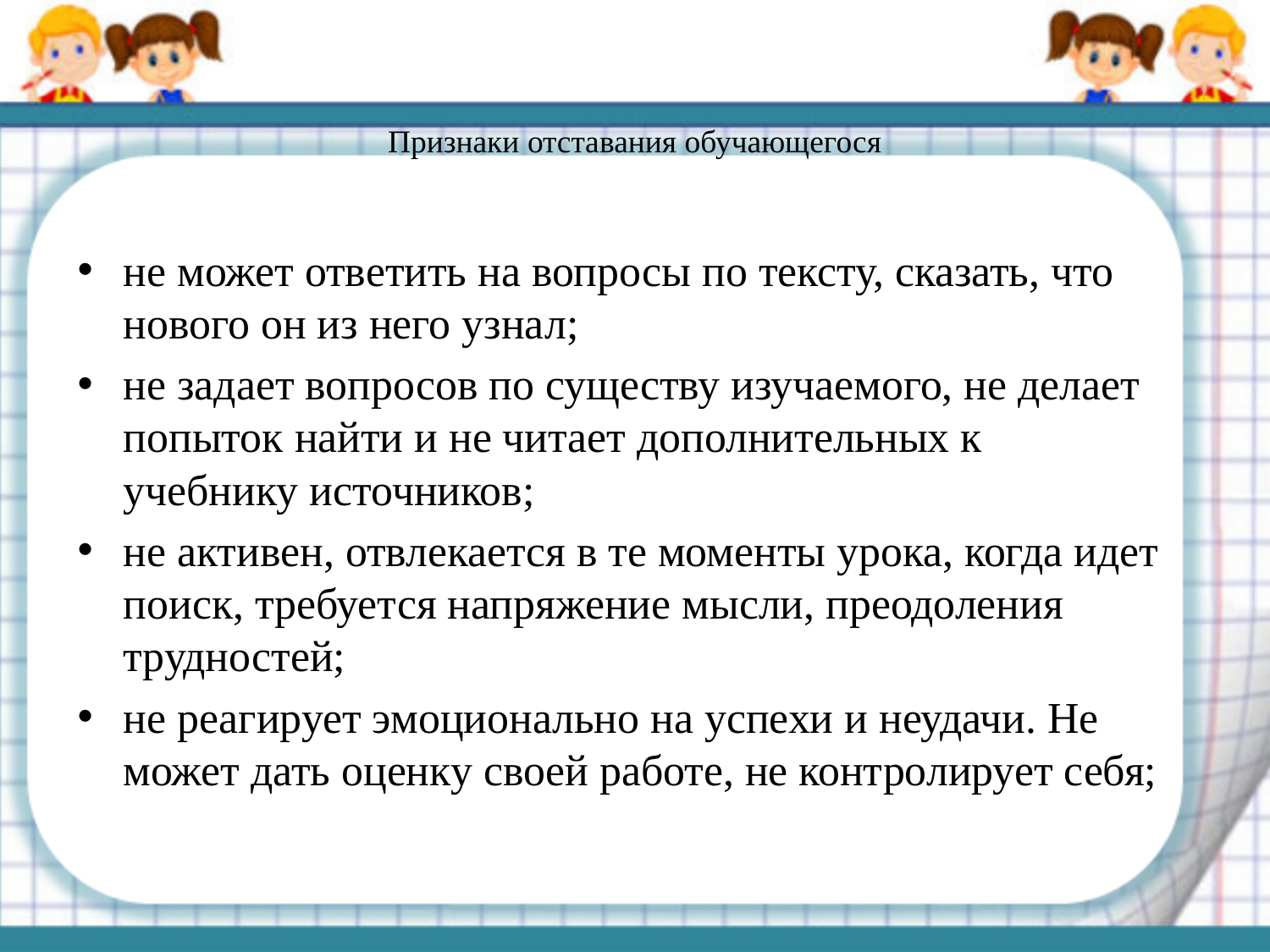

# Признаки отставания обучающегося
не может ответить на вопросы по тексту, сказать, что нового он из него узнал;
не задает вопросов по существу изучаемого, не делает попыток найти и не читает дополнительных к учебнику источников;
не активен, отвлекается в те моменты урока, когда идет поиск, требуется напряжение мысли, преодоления трудностей;
не реагирует эмоционально на успехи и неудачи. Не может дать оценку своей работе, не контролирует себя;